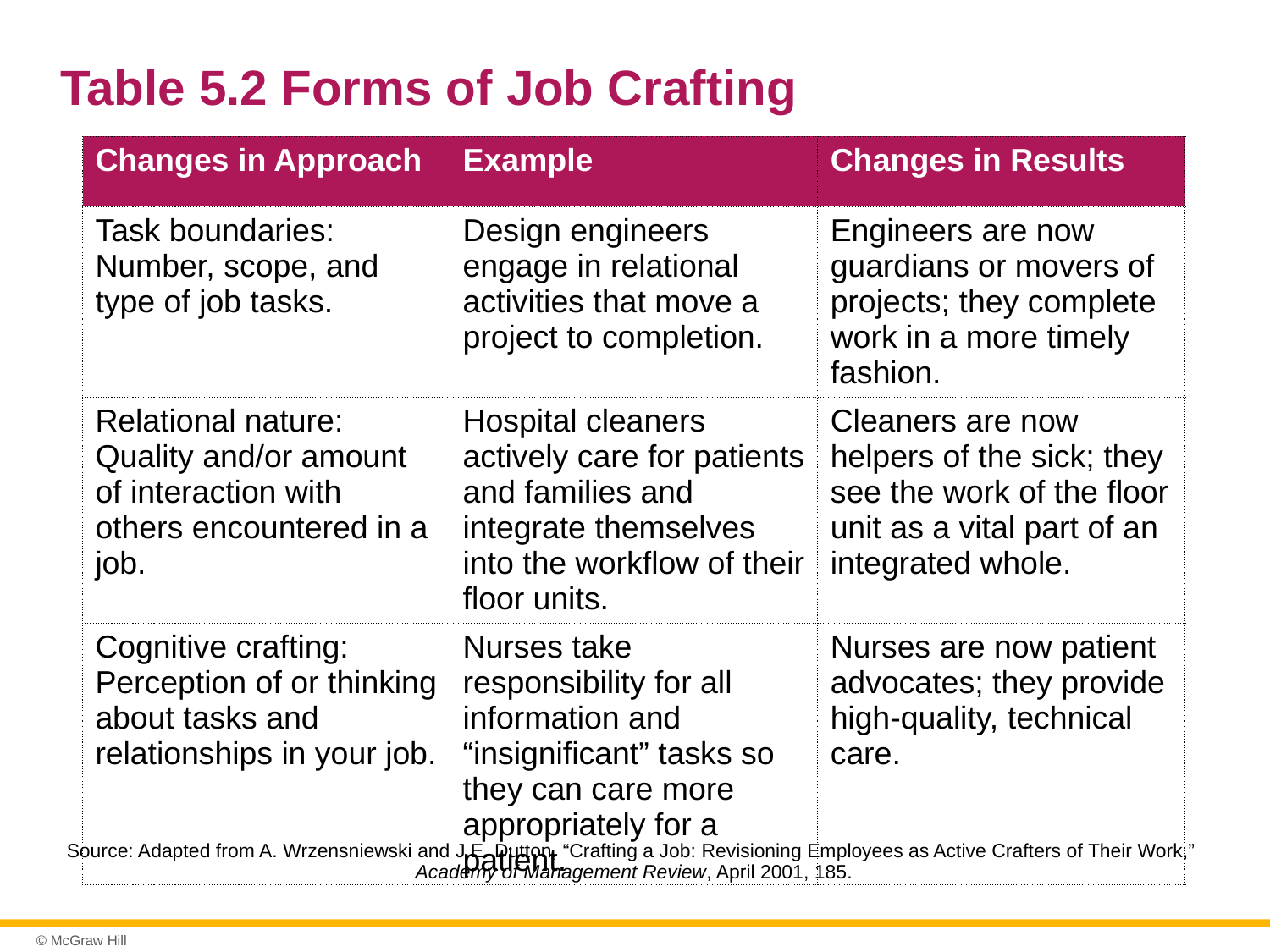

# Table 5.2 Forms of Job Crafting
| Changes in Approach | Example | Changes in Results |
| --- | --- | --- |
| Task boundaries: Number, scope, and type of job tasks. | Design engineers engage in relational activities that move a project to completion. | Engineers are now guardians or movers of projects; they complete work in a more timely fashion. |
| Relational nature: Quality and/or amount of interaction with others encountered in a job. | Hospital cleaners actively care for patients and families and integrate themselves into the workflow of their floor units. | Cleaners are now helpers of the sick; they see the work of the floor unit as a vital part of an integrated whole. |
| Cognitive crafting: Perception of or thinking about tasks and relationships in your job. | Nurses take responsibility for all information and “insignificant” tasks so they can care more appropriately for a patient. | Nurses are now patient advocates; they provide high-quality, technical care. |
Source: Adapted from A. Wrzensniewski and J.E. Dutton, “Crafting a Job: Revisioning Employees as Active Crafters of Their Work,”
Academy of Management Review, April 2001, 185.